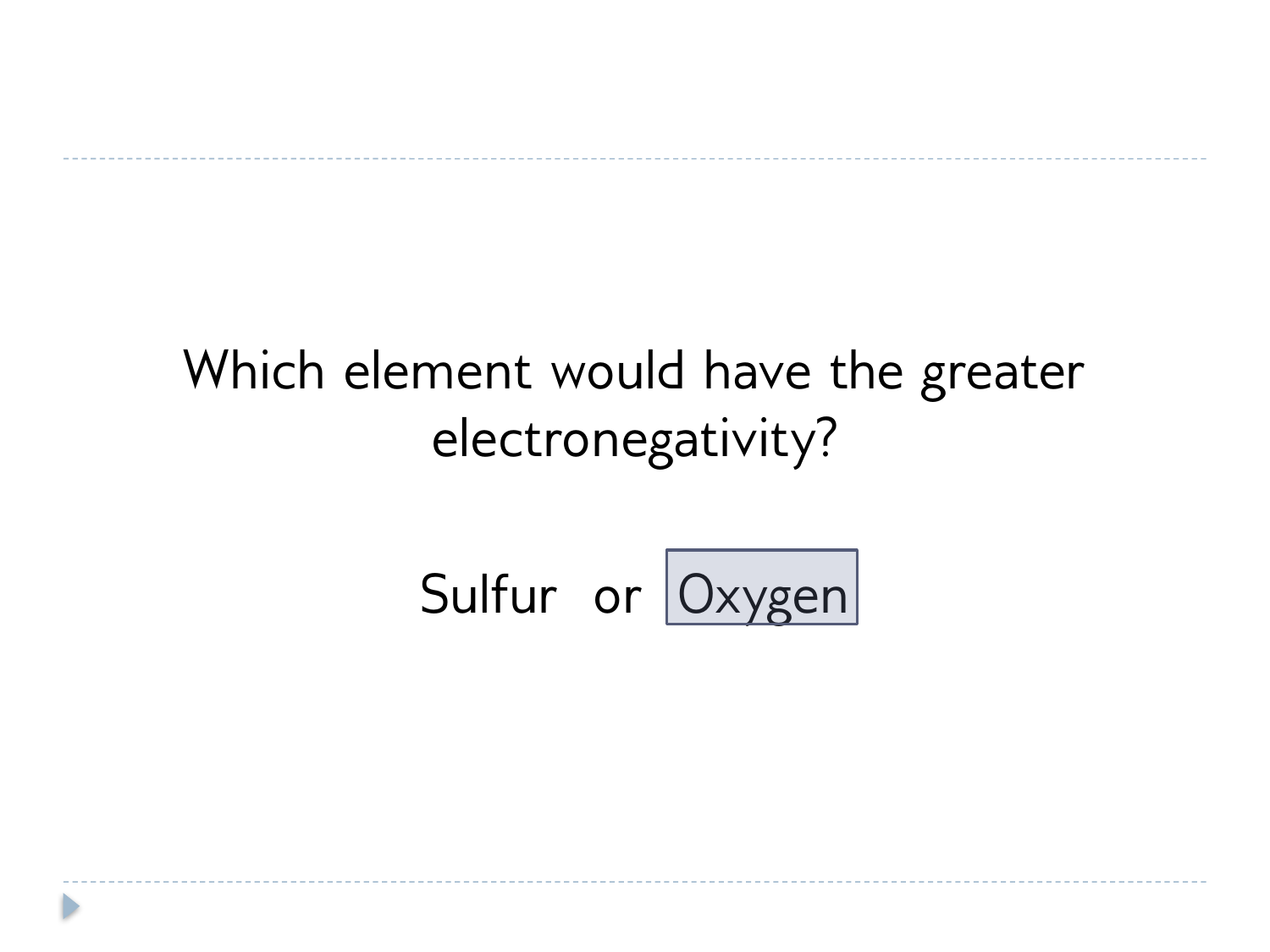

Which element would have the greater electronegativity?

Sulfur  or  Oxygen